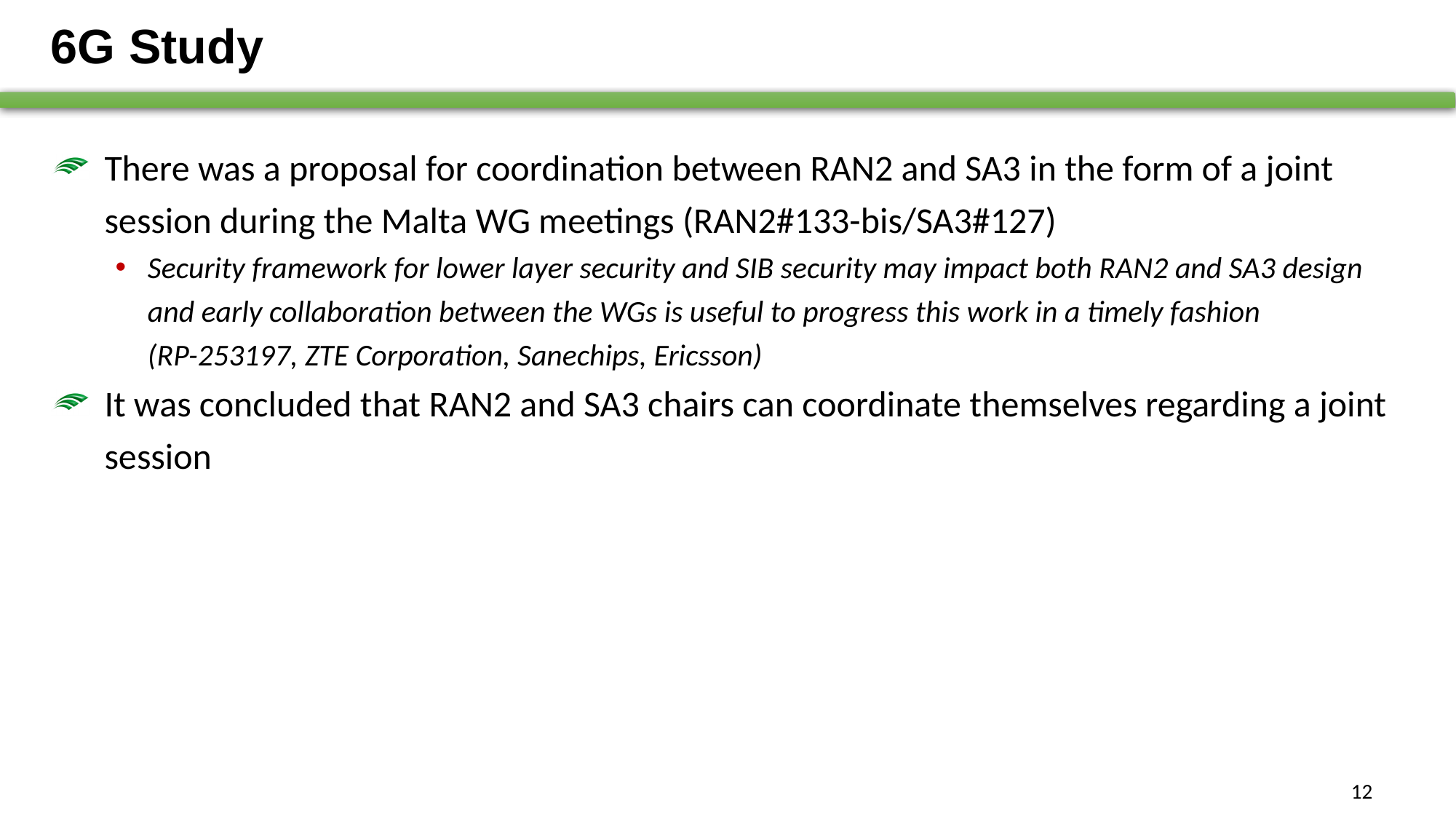

# 6G Study
There was a proposal for coordination between RAN2 and SA3 in the form of a joint session during the Malta WG meetings (RAN2#133-bis/SA3#127)
Security framework for lower layer security and SIB security may impact both RAN2 and SA3 design and early collaboration between the WGs is useful to progress this work in a timely fashion
(RP-253197, ZTE Corporation, Sanechips, Ericsson)
It was concluded that RAN2 and SA3 chairs can coordinate themselves regarding a joint session